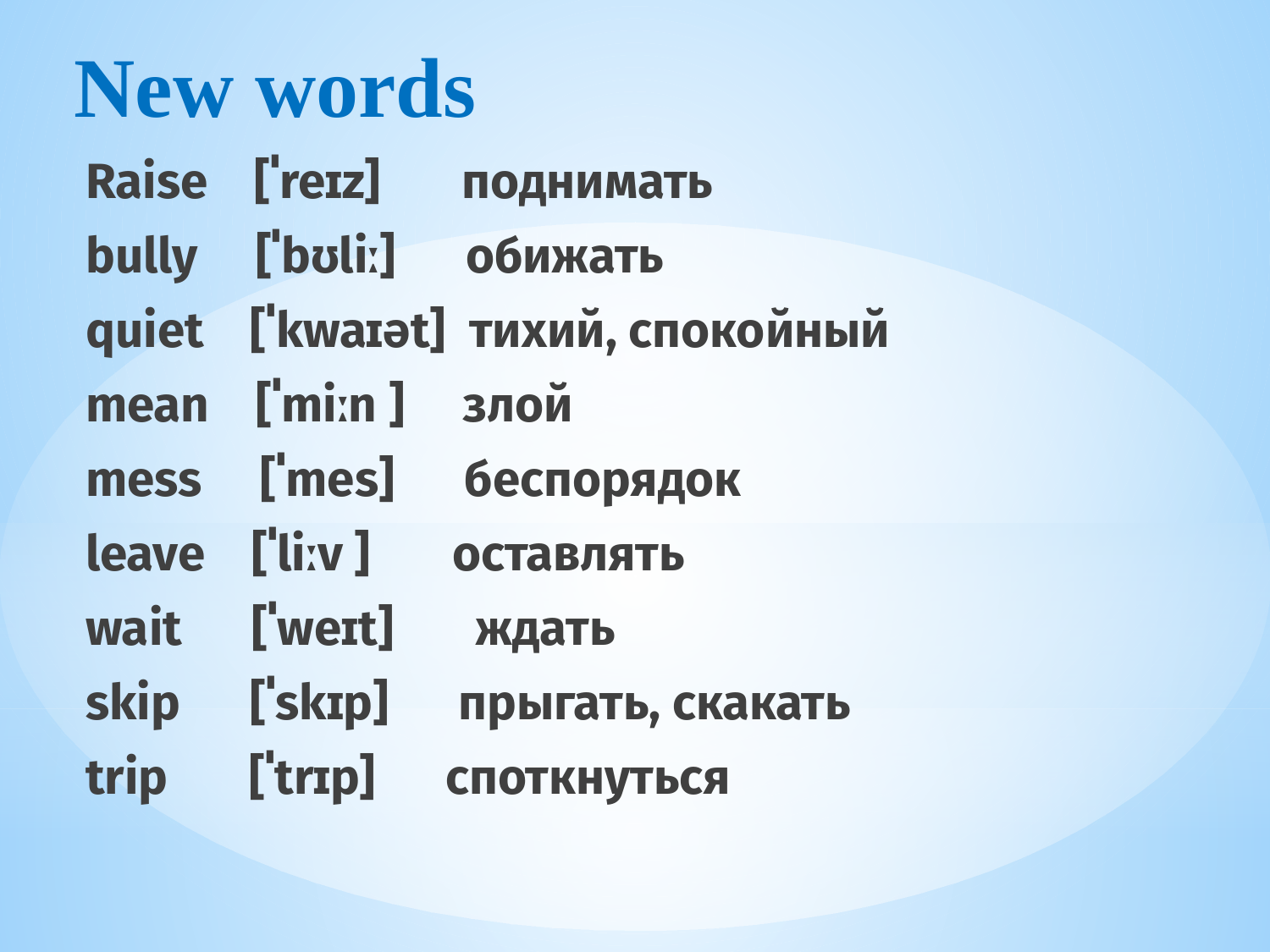

New words
 Raise    [ˈreɪz]       поднимать
 bully     [ˈbʊliː]      обижать
 quiet    [ˈkwaɪət]  тихий, спокойный
 mean    [ˈmiːn ]     злой
 mess     [ˈmes]      беспорядок
 leave    [ˈliːv ]       оставлять
 wait      [ˈweɪt]       ждать
 skip      [ˈskɪp]      прыгать, скакать
 trip       [ˈtrɪp]      споткнуться